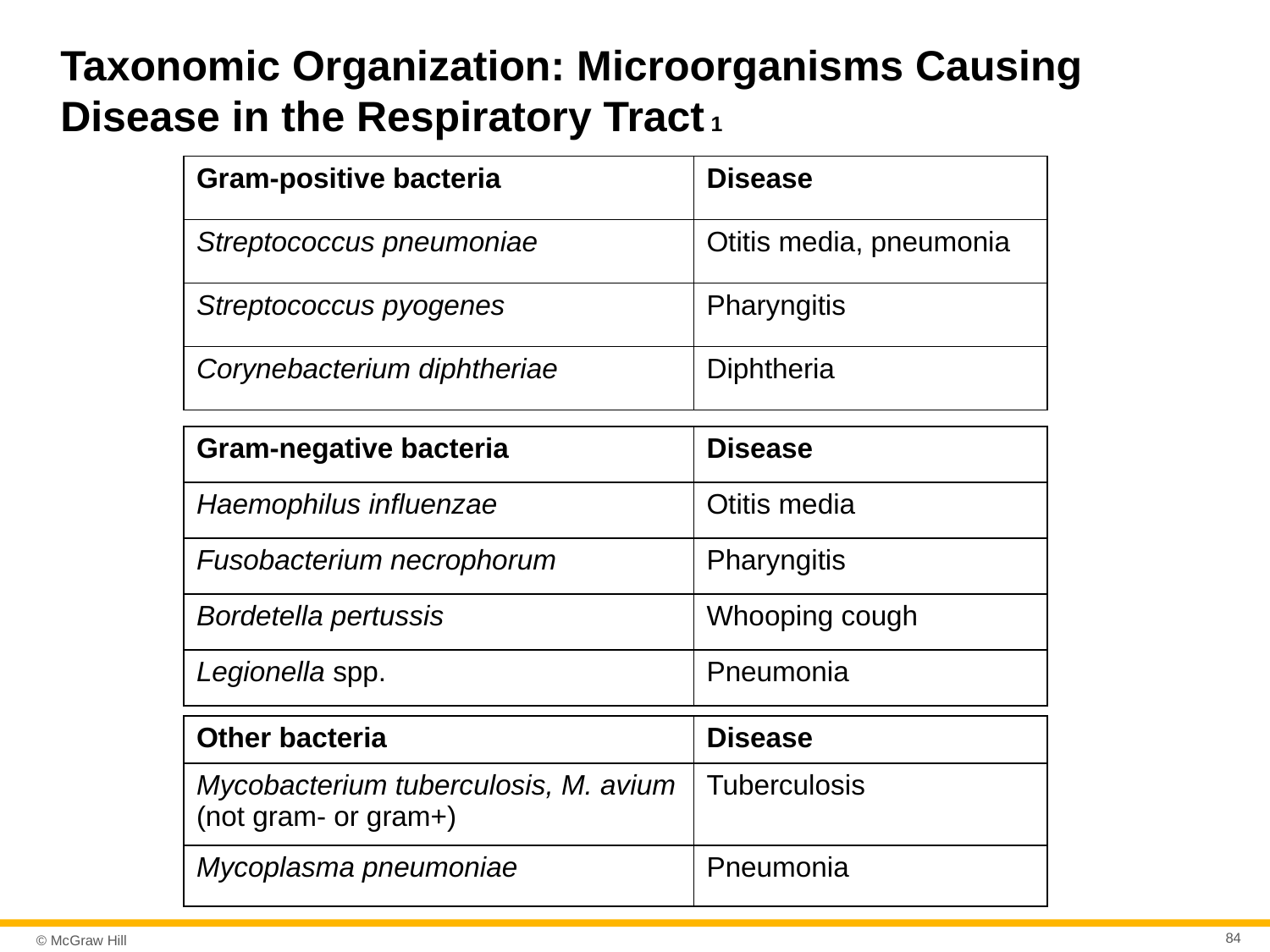

# Taxonomic Organization: Microorganisms Causing Disease in the Respiratory Tract 1
| Gram-positive bacteria | Disease |
| --- | --- |
| Streptococcus pneumoniae | Otitis media, pneumonia |
| Streptococcus pyogenes | Pharyngitis |
| Corynebacterium diphtheriae | Diphtheria |
| Gram-negative bacteria | Disease |
| --- | --- |
| Haemophilus influenzae | Otitis media |
| Fusobacterium necrophorum | Pharyngitis |
| Bordetella pertussis | Whooping cough |
| Legionella spp. | Pneumonia |
| Other bacteria | Disease |
| --- | --- |
| Mycobacterium tuberculosis, M. avium (not gram- or gram+) | Tuberculosis |
| Mycoplasma pneumoniae | Pneumonia |